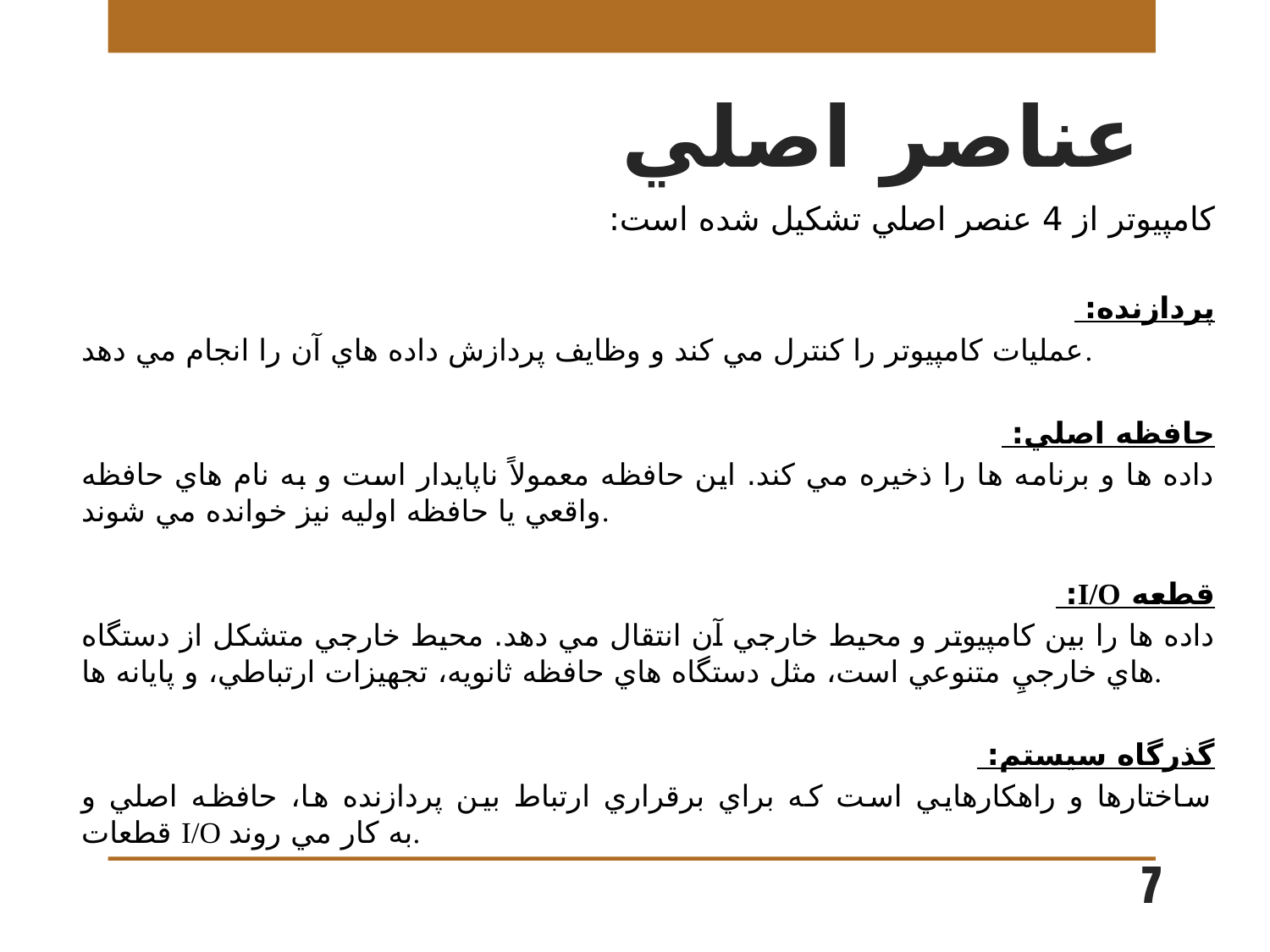

# عناصر اصلي
كامپيوتر از 4 عنصر اصلي تشكيل شده است:

پردازنده:
عمليات كامپيوتر را كنترل مي كند و وظايف پردازش داده هاي آن را انجام مي دهد.

حافظه اصلي:
داده ها و برنامه ها را ذخيره مي كند. اين حافظه معمولاً ناپايدار است و به نام هاي حافظه واقعي يا حافظه اوليه نيز خوانده مي شوند.

قطعه I/O:
داده ها را بين كامپيوتر و محيط خارجي آن انتقال مي دهد. محيط خارجي متشكل از دستگاه هاي خارجيِ متنوعي است، مثل دستگاه هاي حافظه ثانويه، تجهيزات ارتباطي، و پايانه ها.

گذرگاه سيستم:
ساختارها و راهكارهايي است كه براي برقراري ارتباط بين پردازنده ها، حافظه اصلي و قطعات I/O به كار مي روند.
7